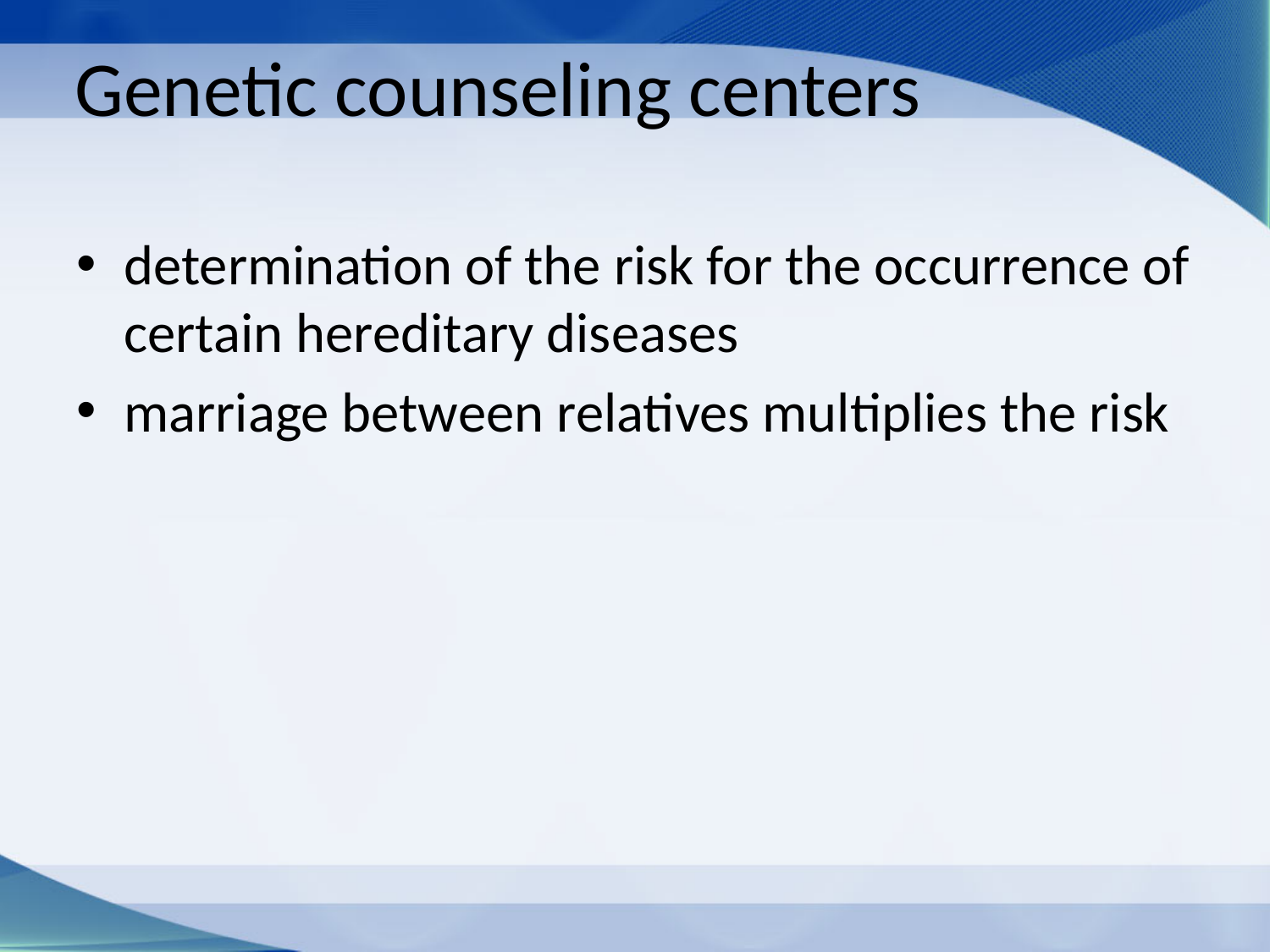

# Genetic counseling centers
determination of the risk for the occurrence of certain hereditary diseases
marriage between relatives multiplies the risk